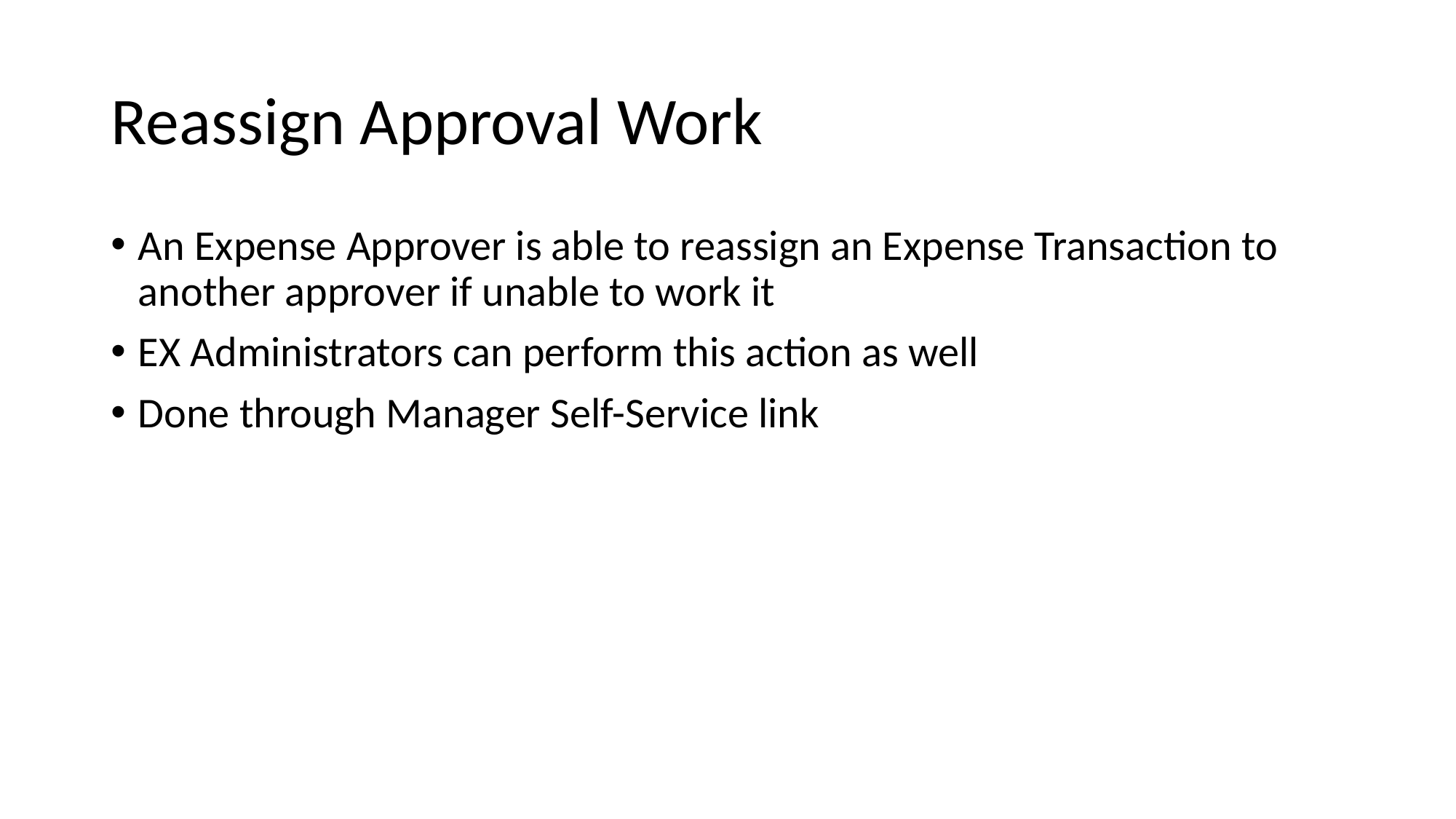

# Reassign Approval Work
An Expense Approver is able to reassign an Expense Transaction to another approver if unable to work it
EX Administrators can perform this action as well
Done through Manager Self-Service link